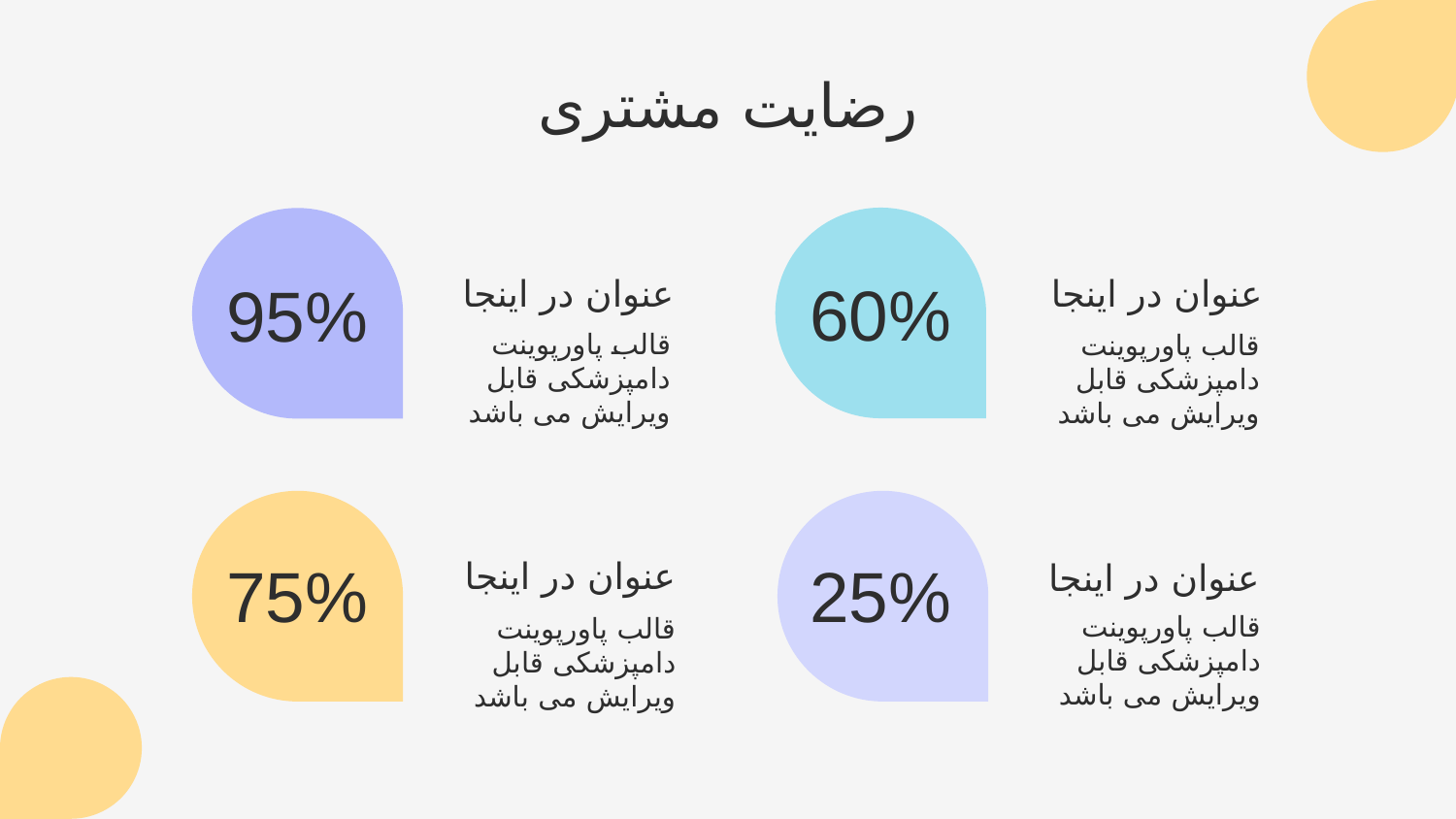

رضایت مشتری

عنوان در اینجا
عنوان در اینجا
60%
# 95%
قالب پاورپوینت دامپزشکی قابل ویرایش می باشد
قالب پاورپوینت دامپزشکی قابل ویرایش می باشد

عنوان در اینجا
عنوان در اینجا
75%
25%
قالب پاورپوینت دامپزشکی قابل ویرایش می باشد
قالب پاورپوینت دامپزشکی قابل ویرایش می باشد